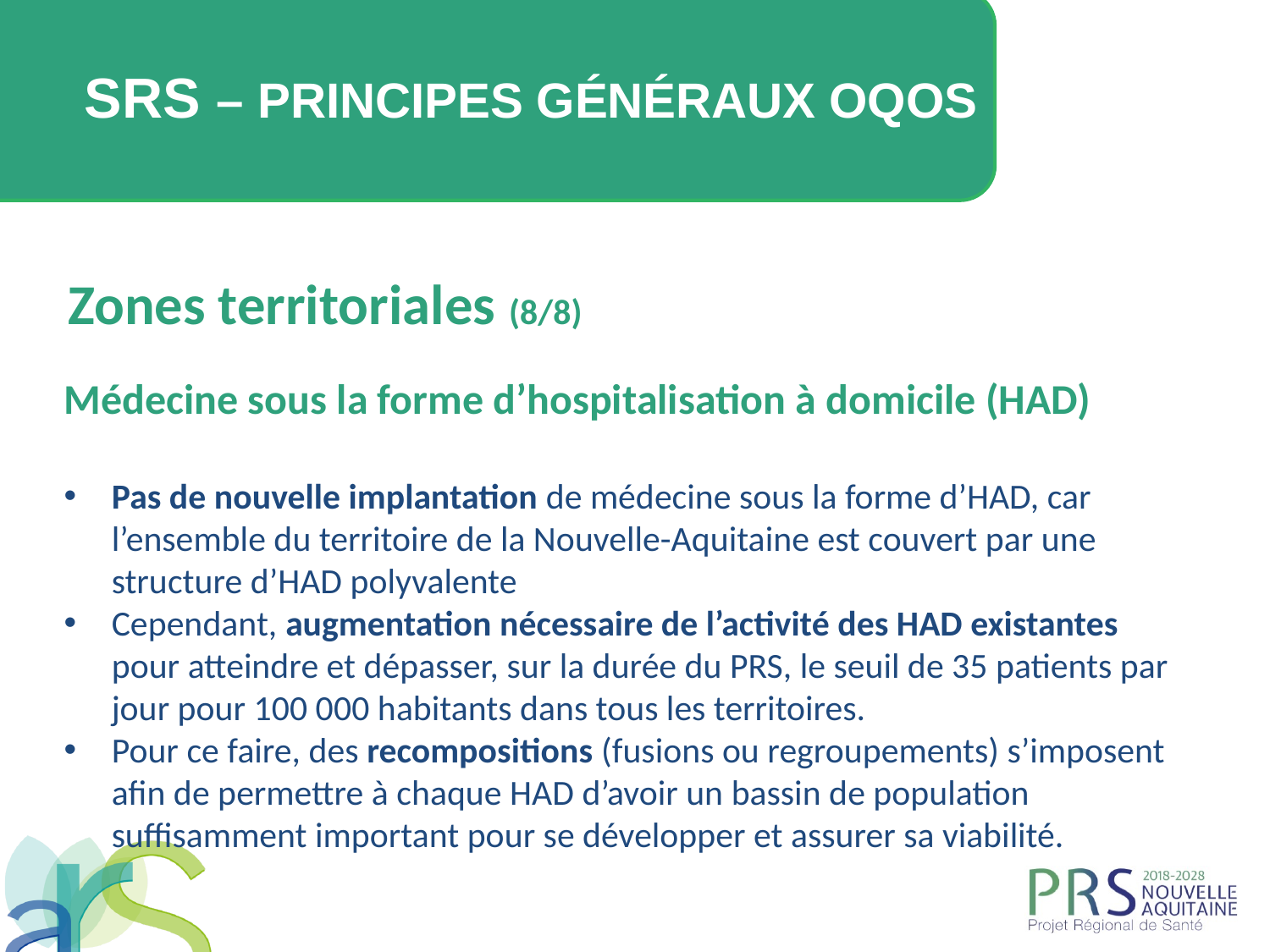

SRS – Principes généraux OQOS
Zones territoriales (8/8)

Médecine sous la forme d’hospitalisation à domicile (HAD)

Pas de nouvelle implantation de médecine sous la forme d’HAD, car l’ensemble du territoire de la Nouvelle-Aquitaine est couvert par une structure d’HAD polyvalente
Cependant, augmentation nécessaire de l’activité des HAD existantes pour atteindre et dépasser, sur la durée du PRS, le seuil de 35 patients par jour pour 100 000 habitants dans tous les territoires.
Pour ce faire, des recompositions (fusions ou regroupements) s’imposent  afin de permettre à chaque HAD d’avoir un bassin de population suffisamment important pour se développer et assurer sa viabilité.